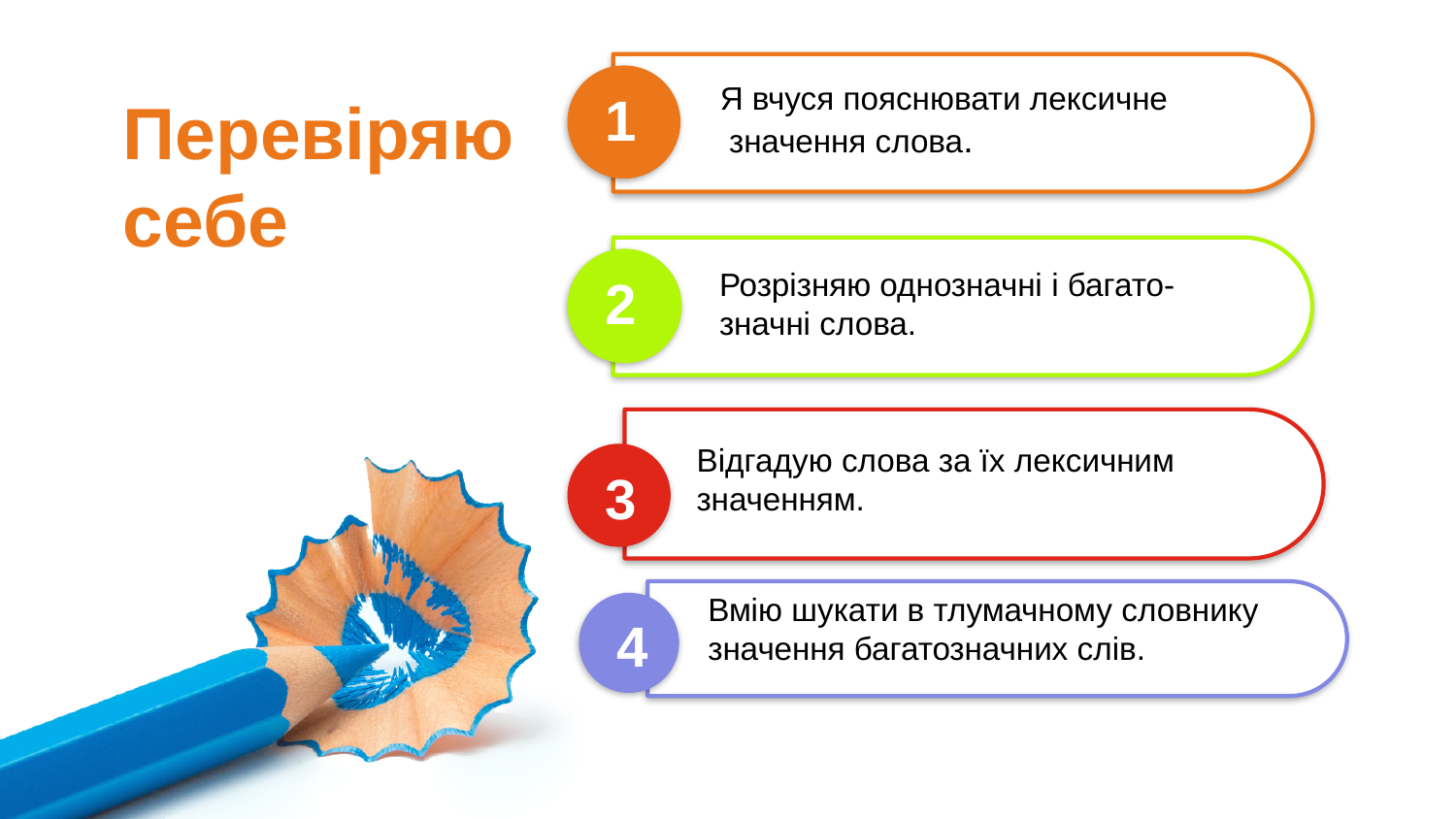

Я вчуся пояснювати лексичне
 значення слова.
Перевіряю себе
1

Розрізняю однозначні і багато-
значні слова.

2

Відгадую слова за їх лексичним
значенням.

3
Вмію шукати в тлумачному словнику
значення багатозначних слів.

4